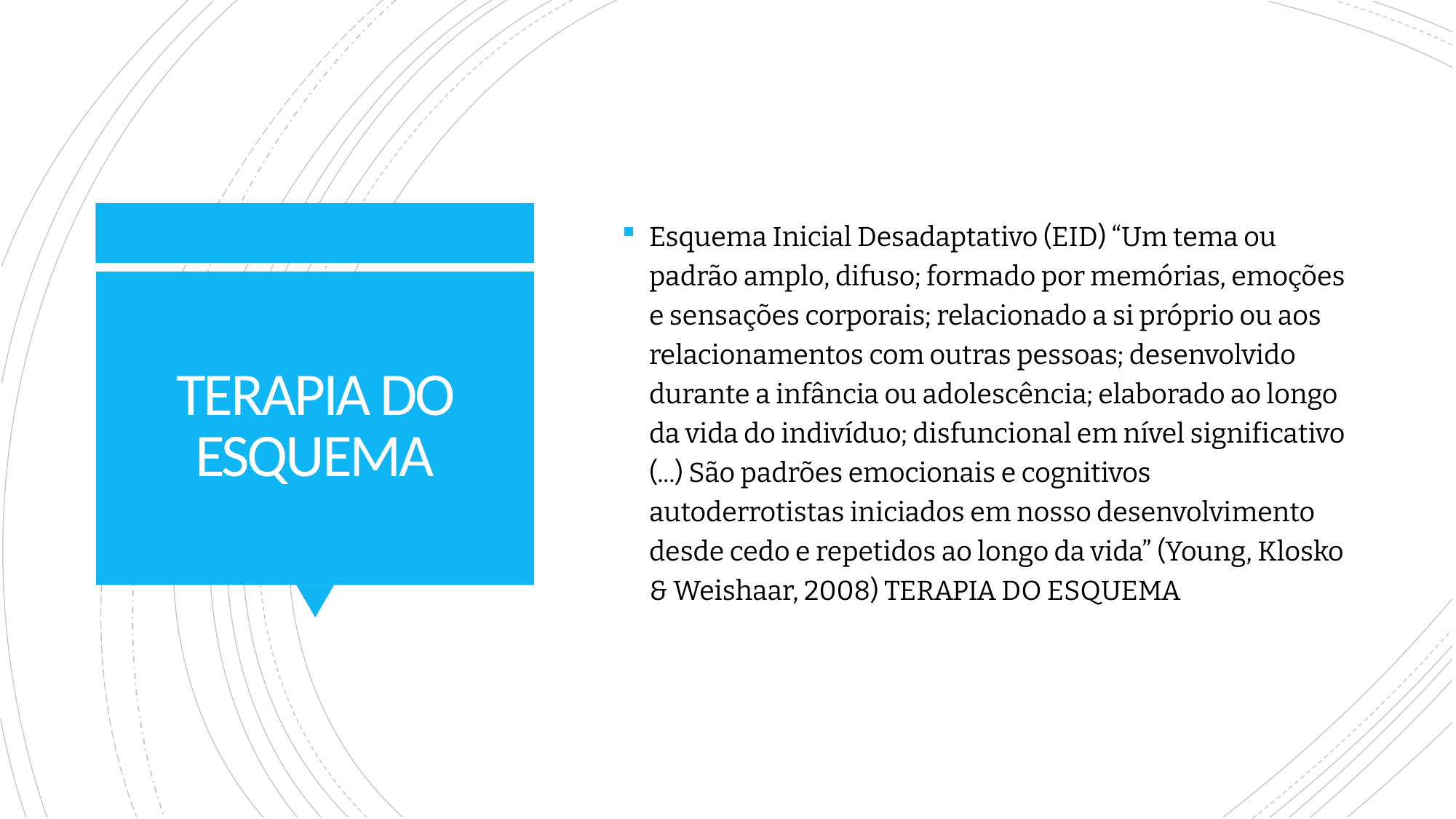

Esquema Inicial Desadaptativo (EID) “Um tema ou padrão amplo, difuso; formado por memórias, emoções e sensações corporais; relacionado a si próprio ou aos relacionamentos com outras pessoas; desenvolvido durante a infância ou adolescência; elaborado ao longo da vida do indivíduo; disfuncional em nível significativo (...) São padrões emocionais e cognitivos autoderrotistas iniciados em nosso desenvolvimento desde cedo e repetidos ao longo da vida” (Young, Klosko & Weishaar, 2008) TERAPIA DO ESQUEMA
# TERAPIA DO ESQUEMA